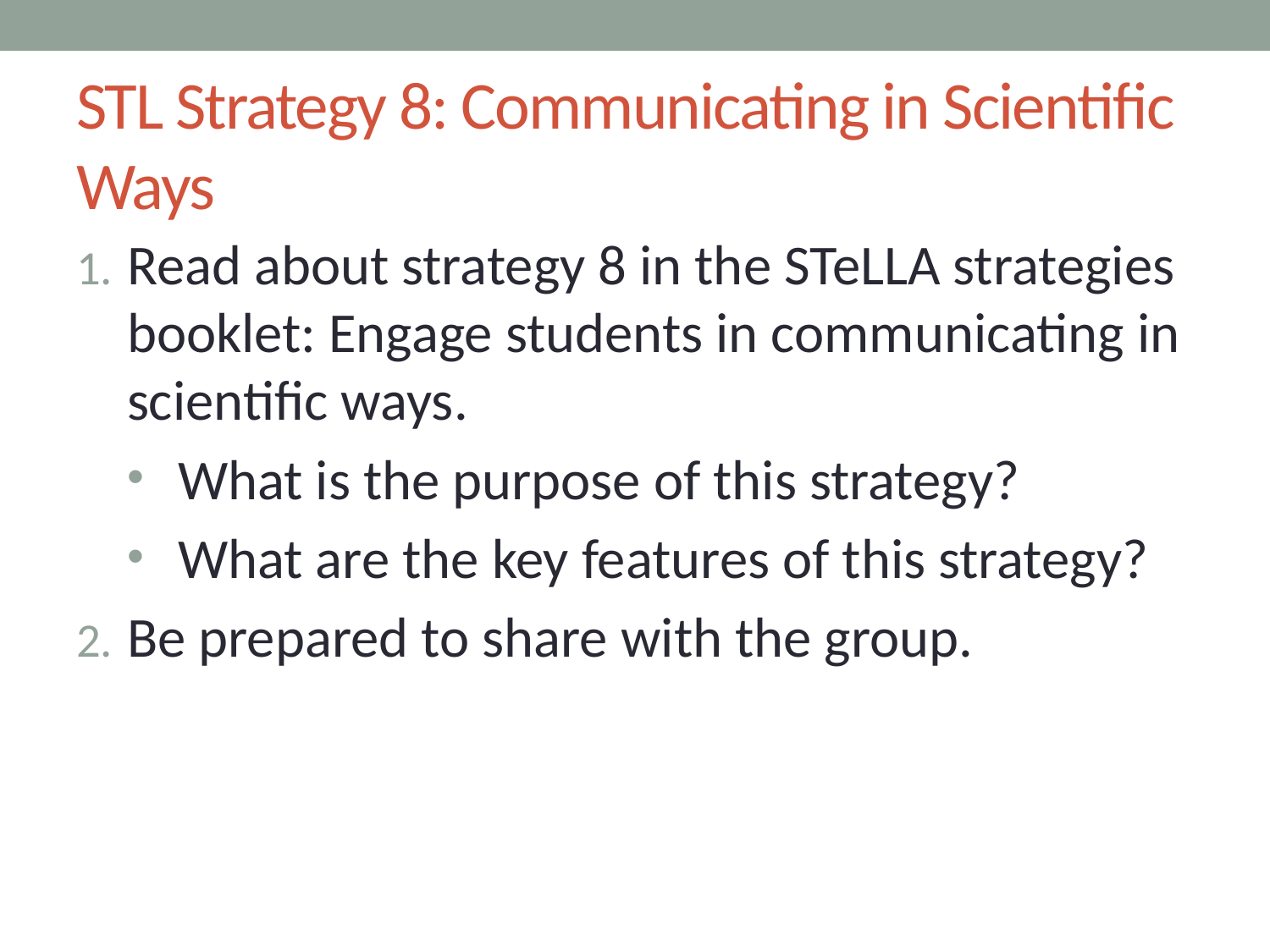

# STL Strategy 8: Communicating in Scientific Ways
Read about strategy 8 in the STeLLA strategies booklet: Engage students in communicating in scientific ways.
What is the purpose of this strategy?
What are the key features of this strategy?
Be prepared to share with the group.